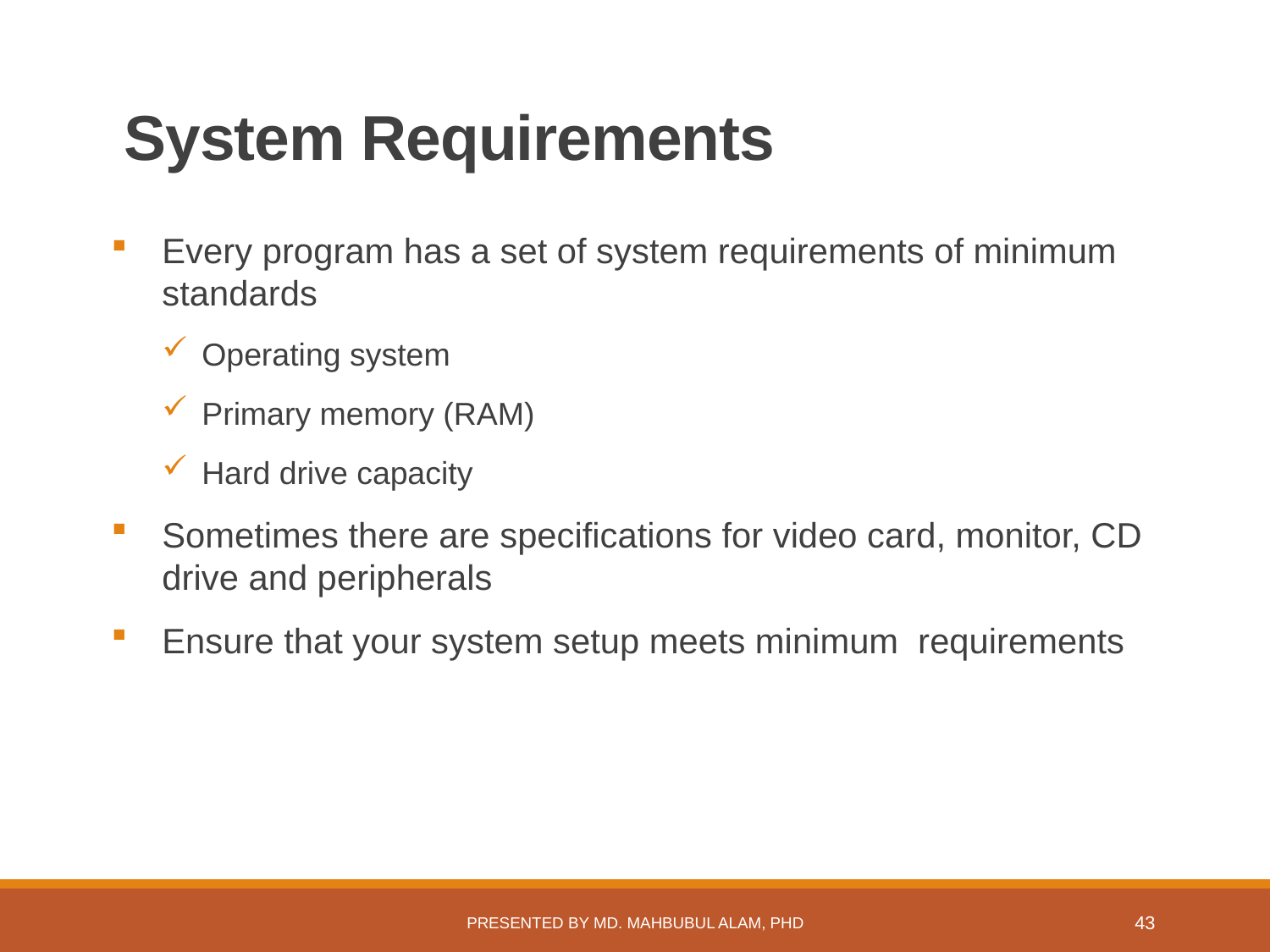

# System Requirements
Every program has a set of system requirements of minimum standards
Operating system
Primary memory (RAM)
Hard drive capacity
Sometimes there are specifications for video card, monitor, CD drive and peripherals
Ensure that your system setup meets minimum  requirements
Presented by Md. Mahbubul Alam, PhD
43